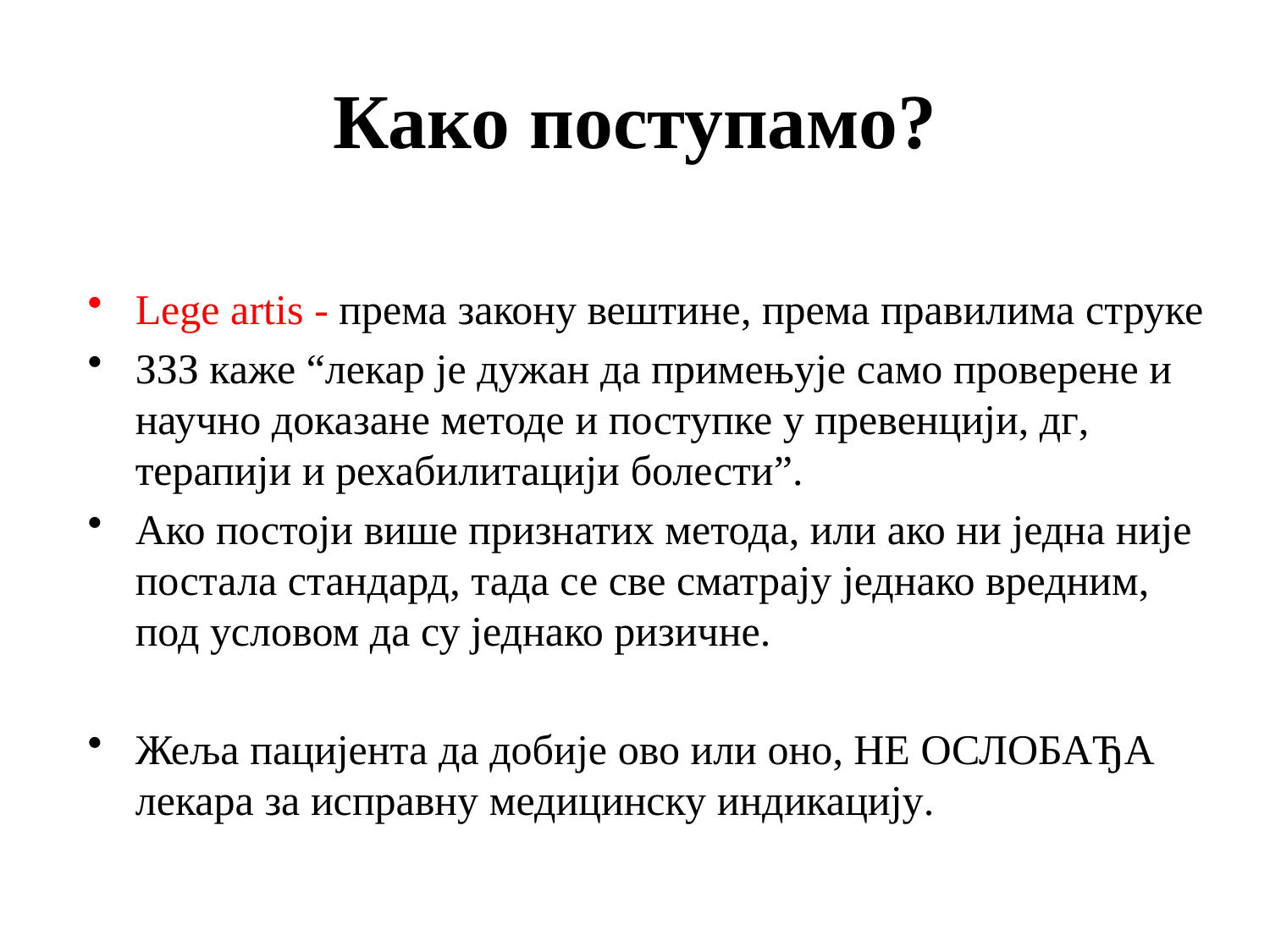

Како поступамо?
Lege artis - према закону вештине, према правилима струке
ЗЗЗ каже “лекар је дужан да примењује само проверене и научно доказане методе и поступке у превенцији, дг, терапији и рехабилитацији болести”.
Ако постоји више признатих метода, или ако ни једна није постала стандард, тада се све сматрају једнако вредним, под условом да су једнако ризичне.

Жеља пацијента да добије ово или оно, НЕ ОСЛОБАЂА лекара за исправну медицинску индикацију.